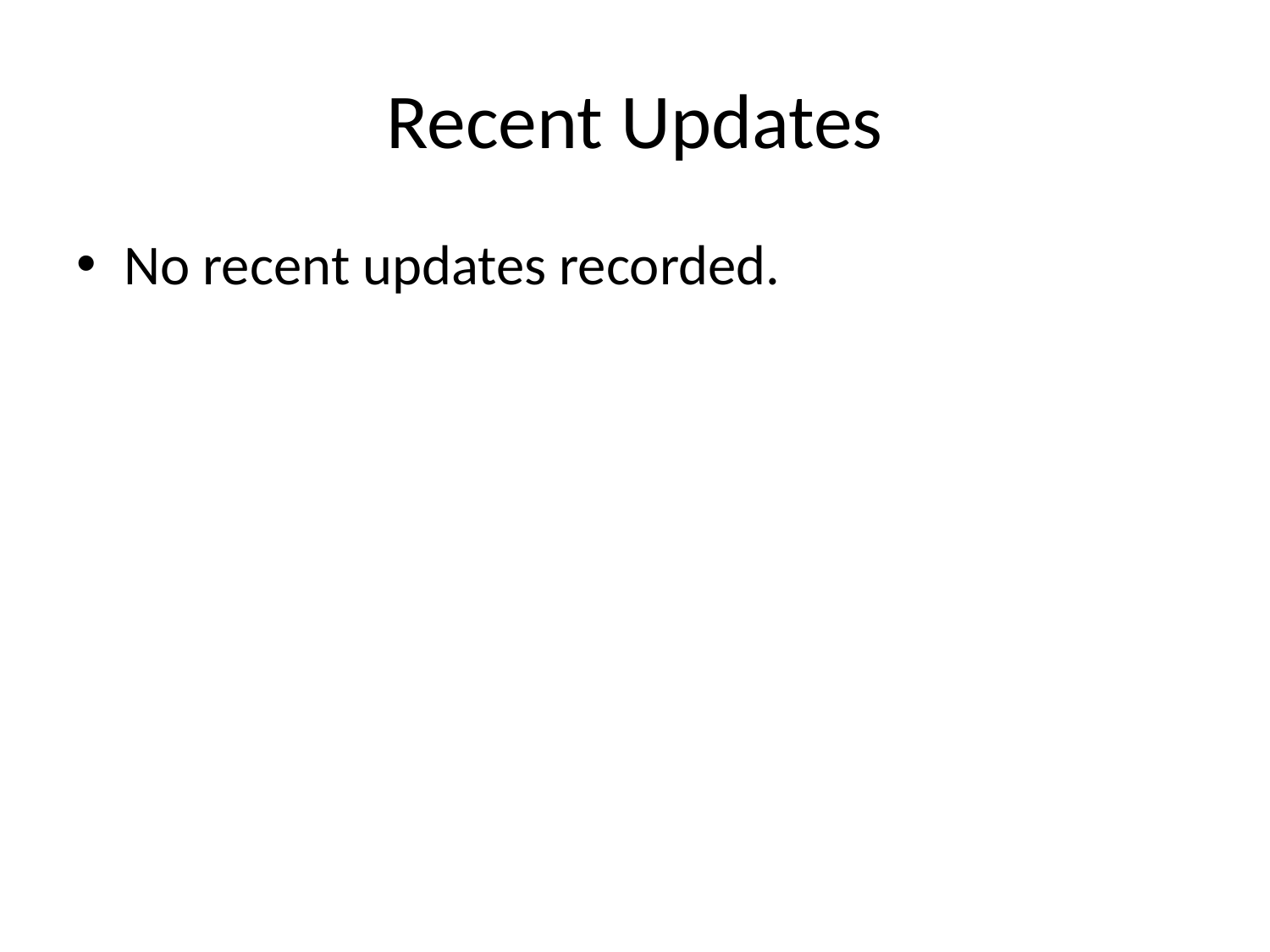

# Recent Updates
No recent updates recorded.